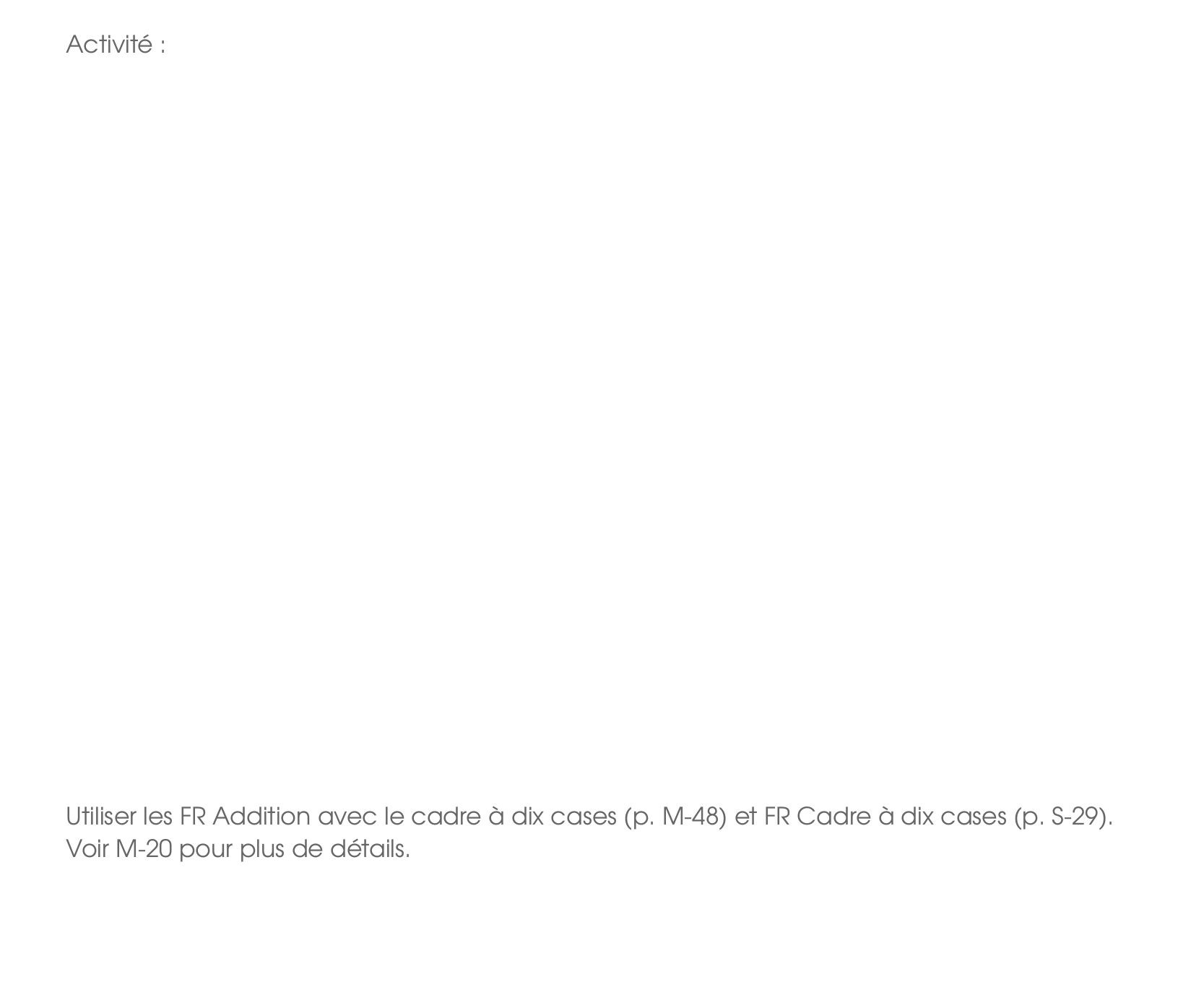

Activité :
Utiliser les FR Addition avec le cadre à dix cases (p. M-48) et FR Cadre à dix cases (p. S-29).
​Voir M-20 pour plus de détails.